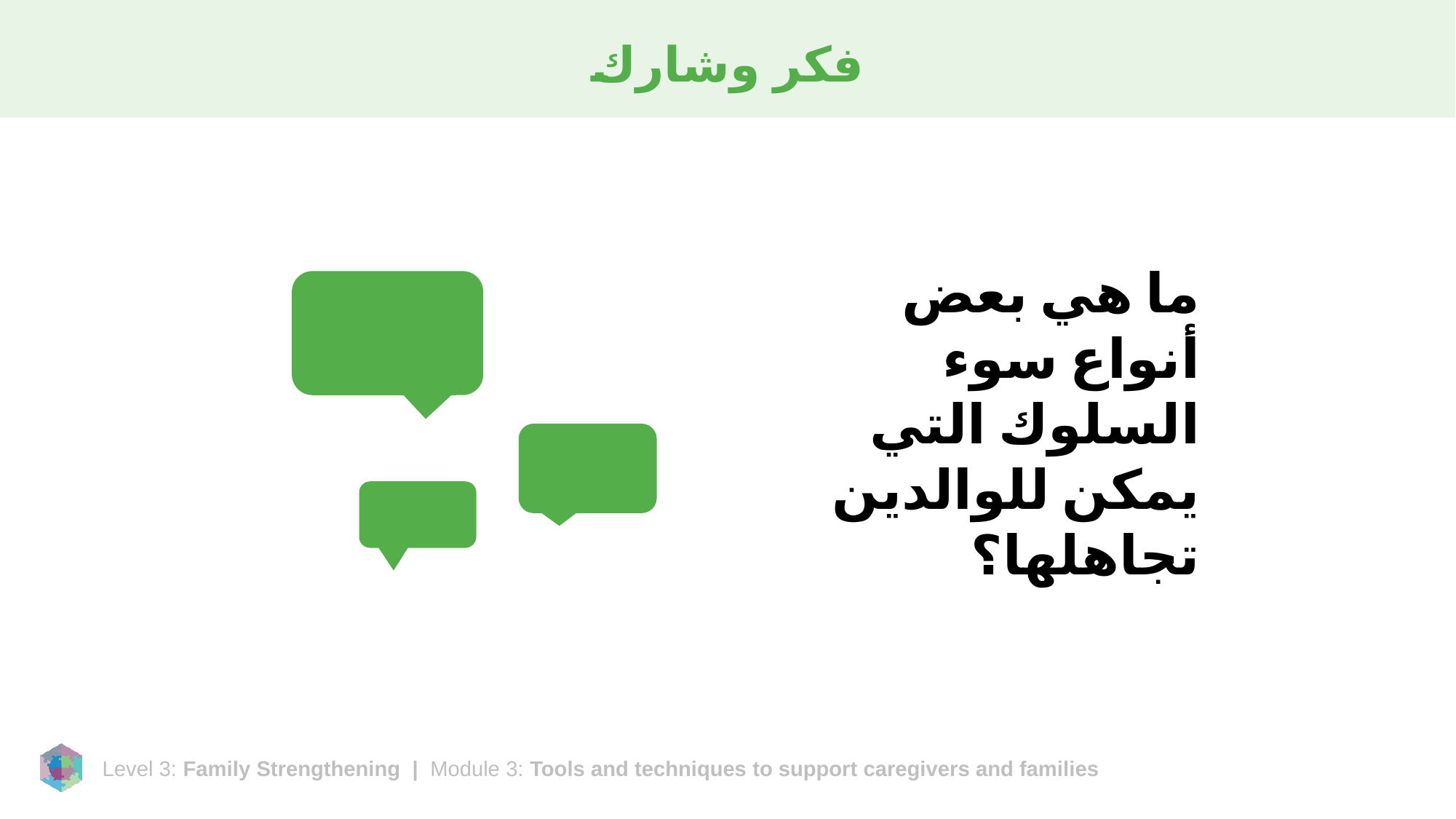

# فكر وشارك
ما هي بعض أنواع سوء السلوك التي يمكن للوالدين تجاهلها؟